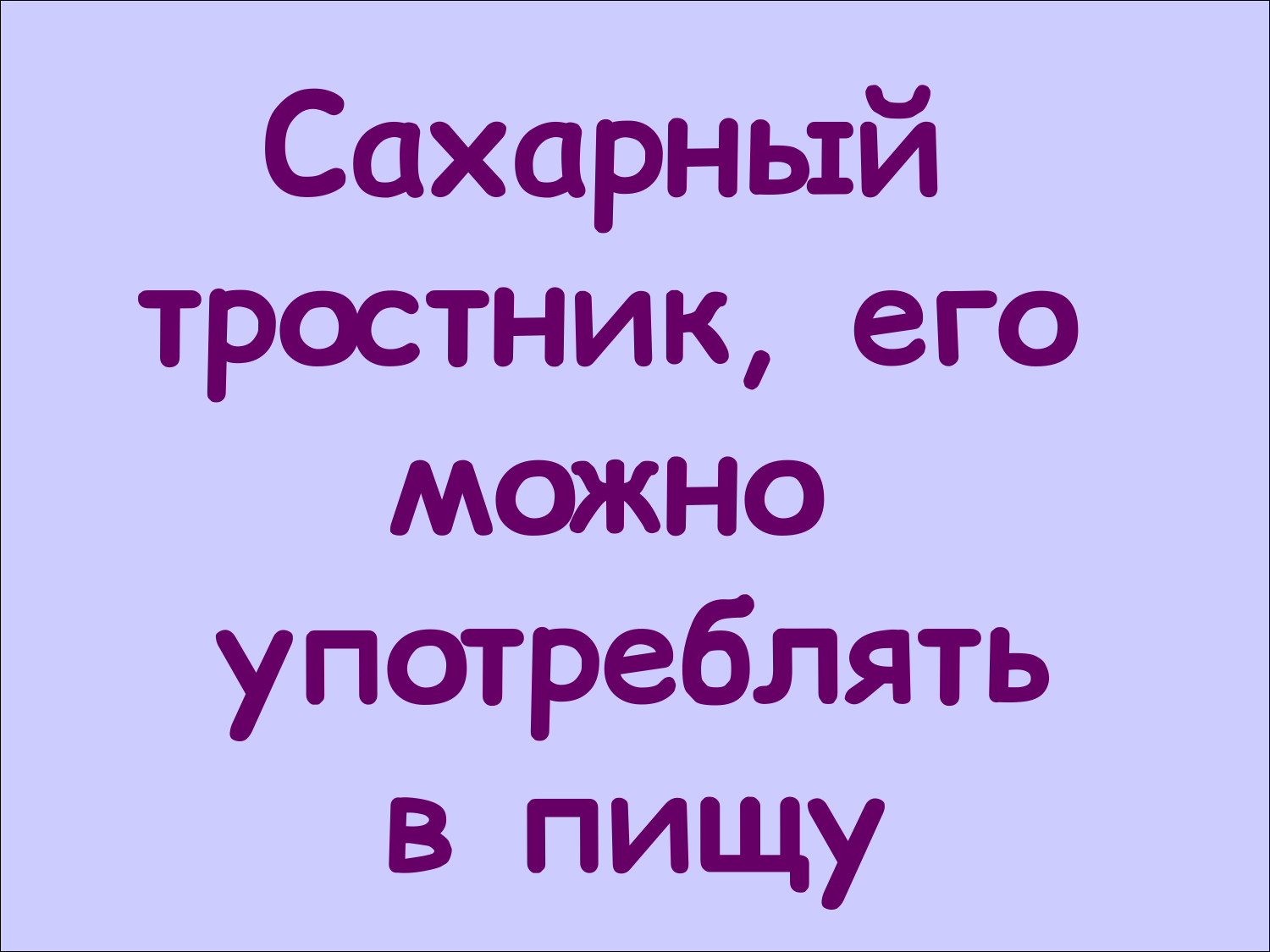

Сахарный
тростник, его
можно
употреблять
в пищу